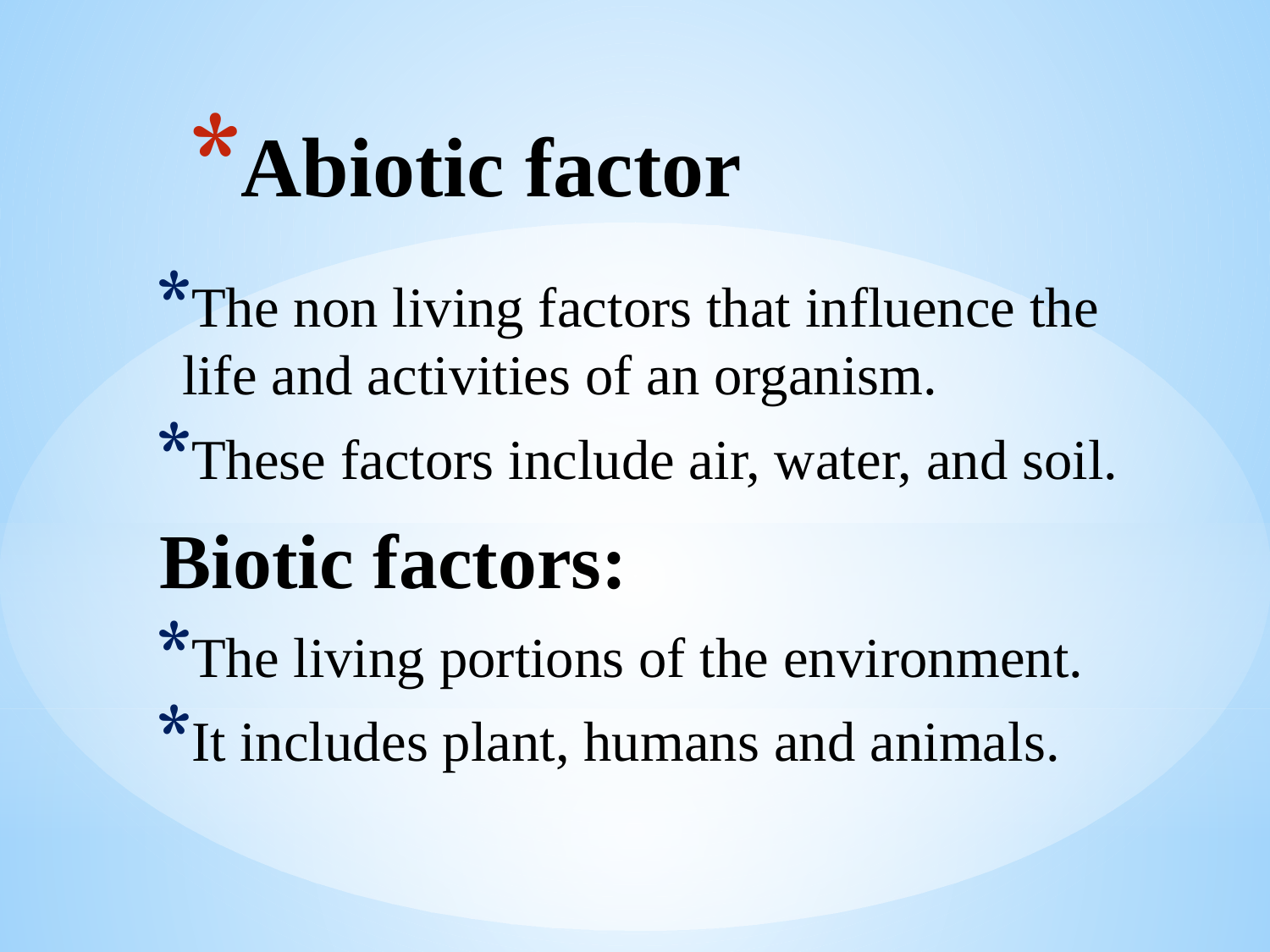

# Abiotic factor
The non living factors that influence the life and activities of an organism.
These factors include air, water, and soil.
Biotic factors:
The living portions of the environment.
It includes plant, humans and animals.